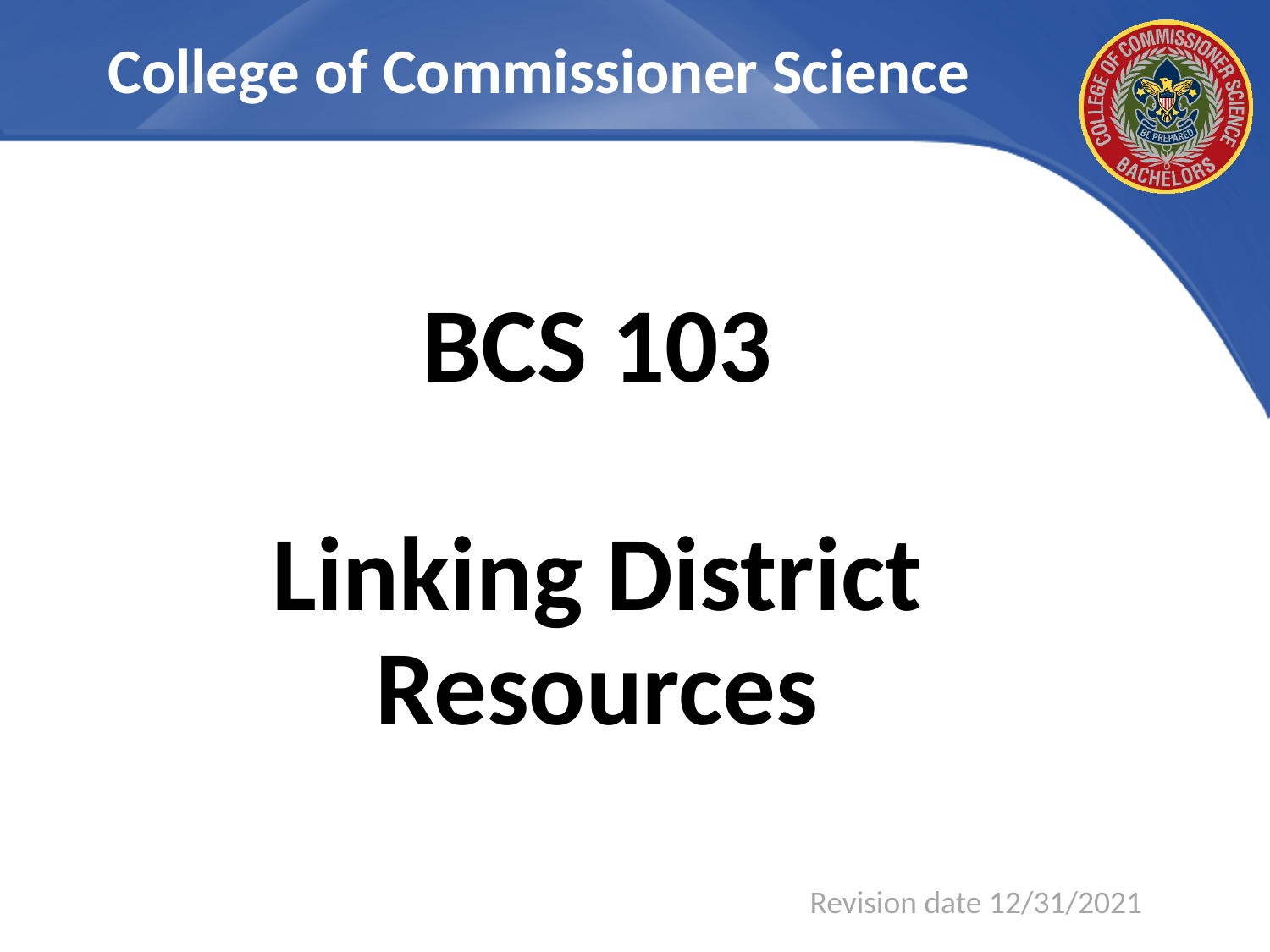

# BCS 103 Linking District Resources
Revision date 12/31/2021